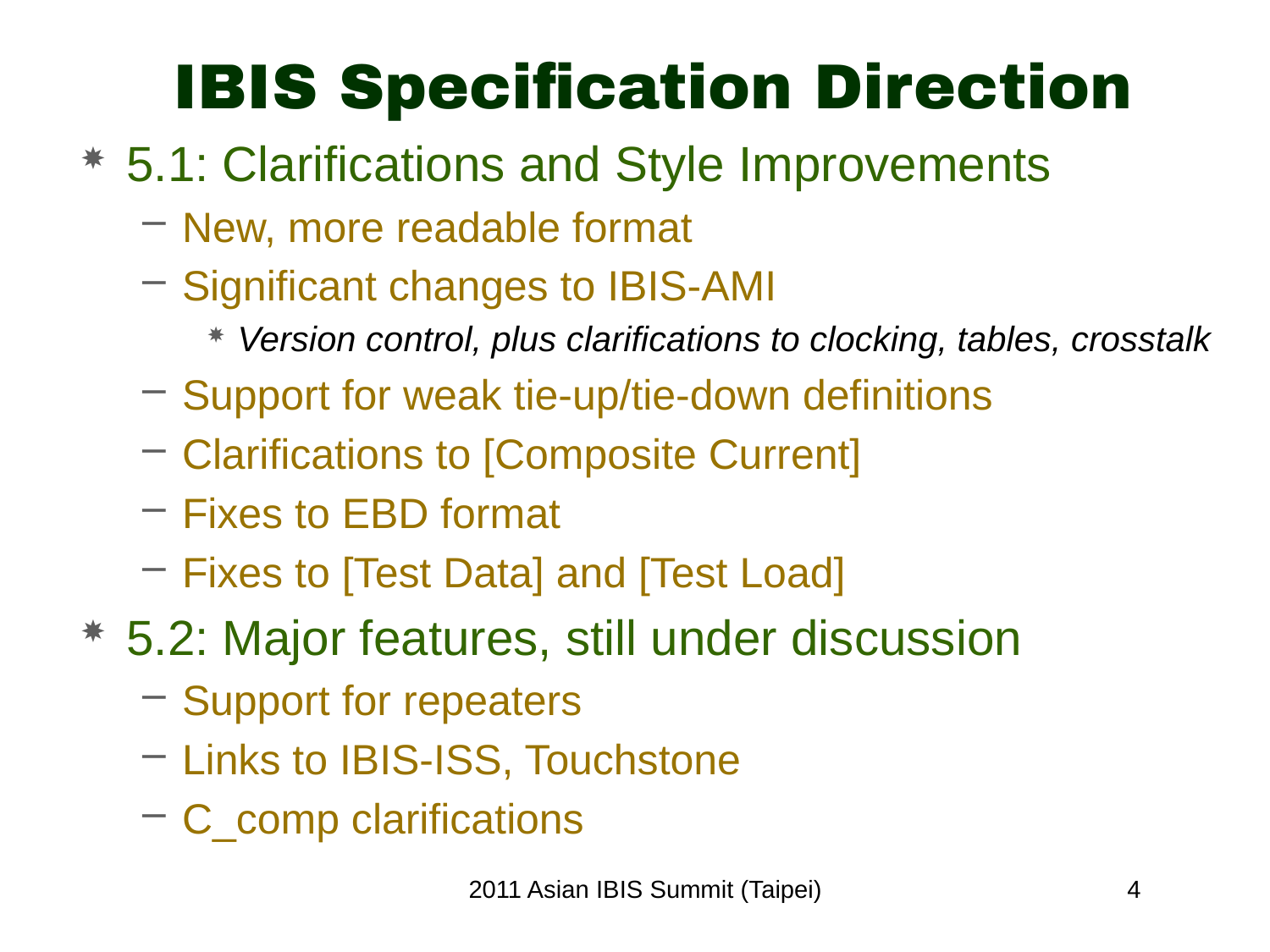

# IBIS Specification Direction
5.1: Clarifications and Style Improvements
New, more readable format
Significant changes to IBIS-AMI
Version control, plus clarifications to clocking, tables, crosstalk
Support for weak tie-up/tie-down definitions
Clarifications to [Composite Current]
Fixes to EBD format
Fixes to [Test Data] and [Test Load]
5.2: Major features, still under discussion
Support for repeaters
Links to IBIS-ISS, Touchstone
C_comp clarifications

2011 Asian IBIS Summit (Taipei)

4